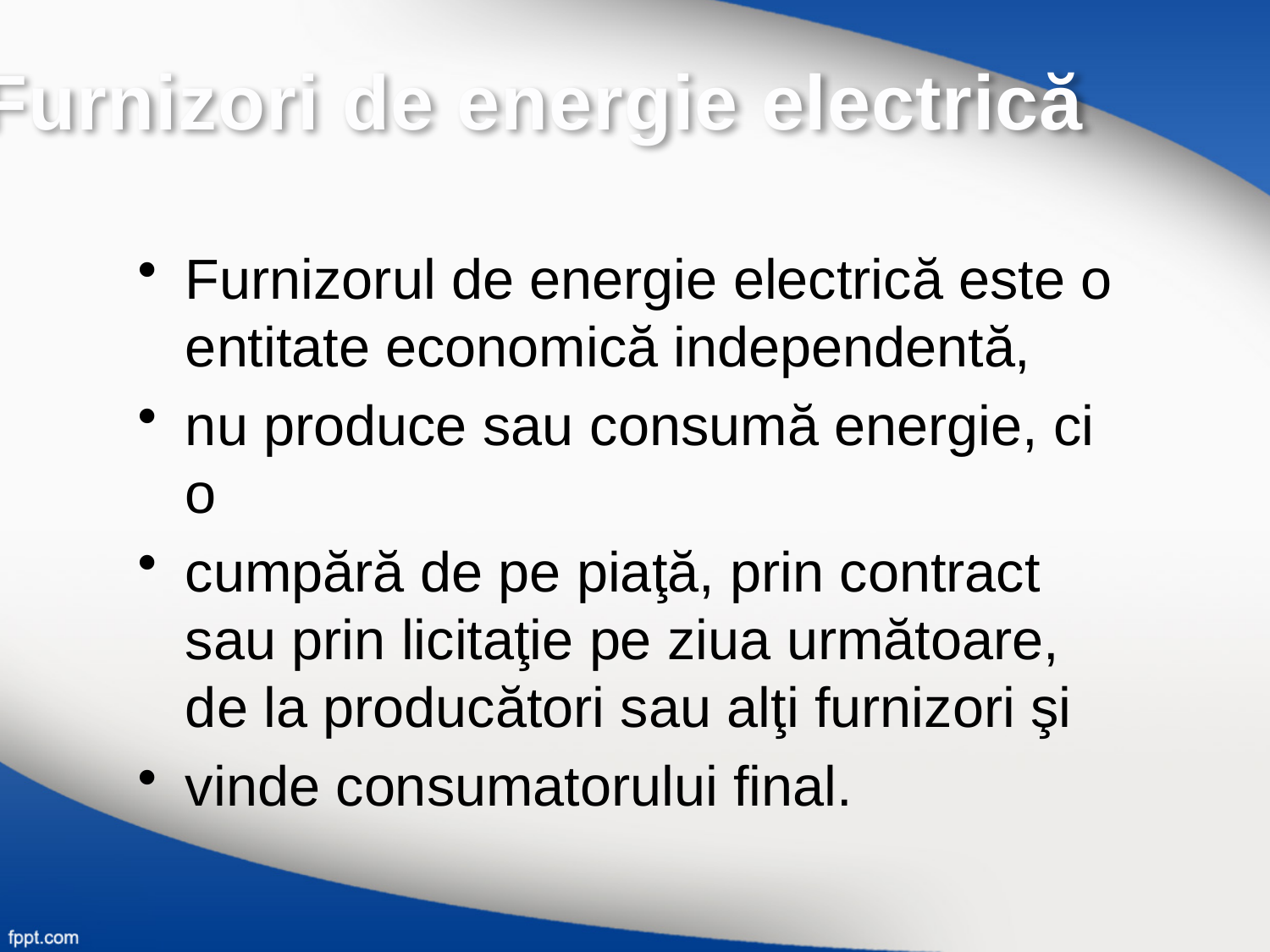

Furnizori de energie electrică
Furnizorul de energie electrică este o entitate economică independentă,
nu produce sau consumă energie, ci o
cumpără de pe piaţă, prin contract sau prin licitaţie pe ziua următoare, de la producători sau alţi furnizori şi
vinde consumatorului final.